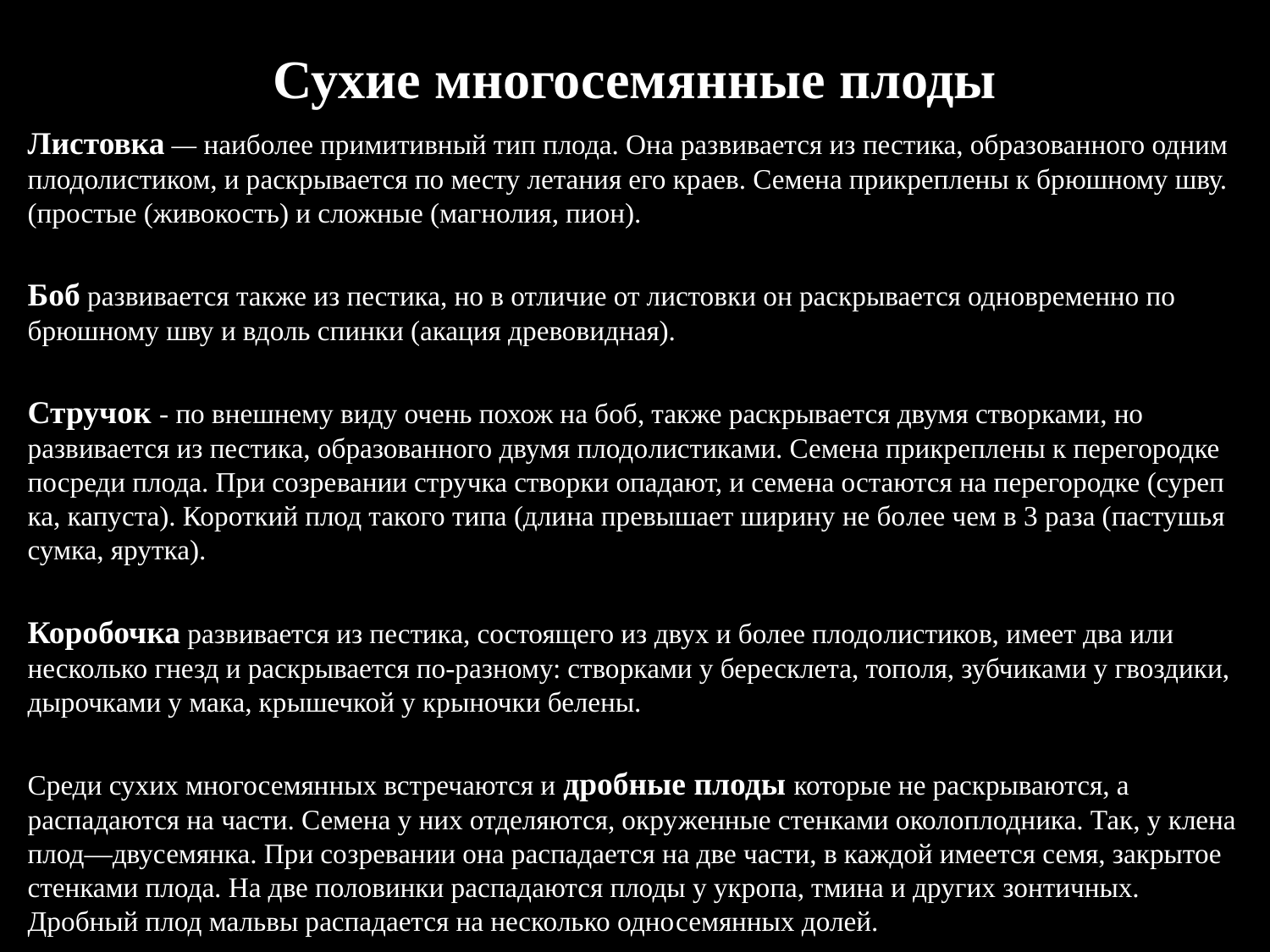

# Сухие многосемянные плоды
Листовка — наиболее примитивный тип плода. Она развивается из пестика, образованного одним плодолистиком, и раскрывается по месту летания его краев. Семена прикреплены к брюшному шву. (простые (живокость) и сложные (магнолия, пион).

Боб развивается также из пестика, но в отличие от листовки он раскрывается одновременно по брюшному шву и вдоль спинки (акация древовидная).

Стручок - по внешнему виду очень похож на боб, также раскрывается двумя створками, но развивается из пестика, образованного двумя плодо­листиками. Семена прикреплены к перегородке посреди плода. При созре­вании стручка створки опадают, и семена остаются на перегородке (суреп­ка, капуста). Короткий плод такого типа (длина превышает ширину не бо­лее чем в 3 раза (пастушья сумка, ярутка).

Коробочка развивается из пестика, состоящего из двух и более плодо­листиков, имеет два или несколько гнезд и раскрывается по-разному: створками у бересклета, тополя, зубчиками у гвоздики, дырочками у мака, крышечкой у крыночки белены.

Среди сухих многосемянных встречаются и дробные плоды которые не раскрываются, а распадаются на части. Семена у них отделяются, окру­женные стенками околоплодника. Так, у клена плод—двусемянка. При со­зревании она распадается на две части, в каждой имеется семя, закрытое стенками плода. На две половинки распадаются плоды у укропа, тмина и других зонтичных. Дробный плод мальвы распадается на несколько одно­семянных долей.